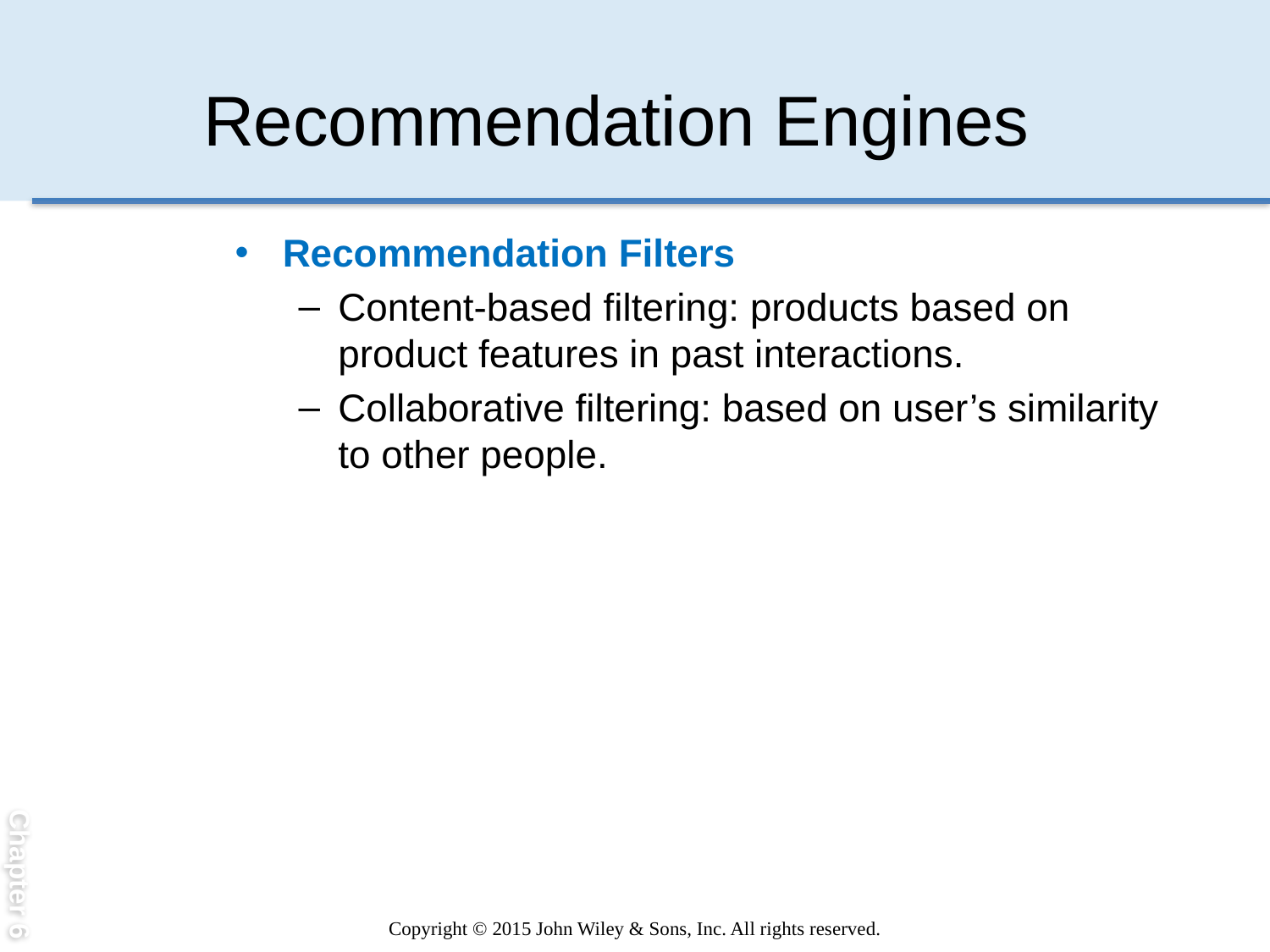

Chapter 6
# Recommendation Engines
Recommendation Filters
Content-based filtering: products based on product features in past interactions.
Collaborative filtering: based on user’s similarity to other people.